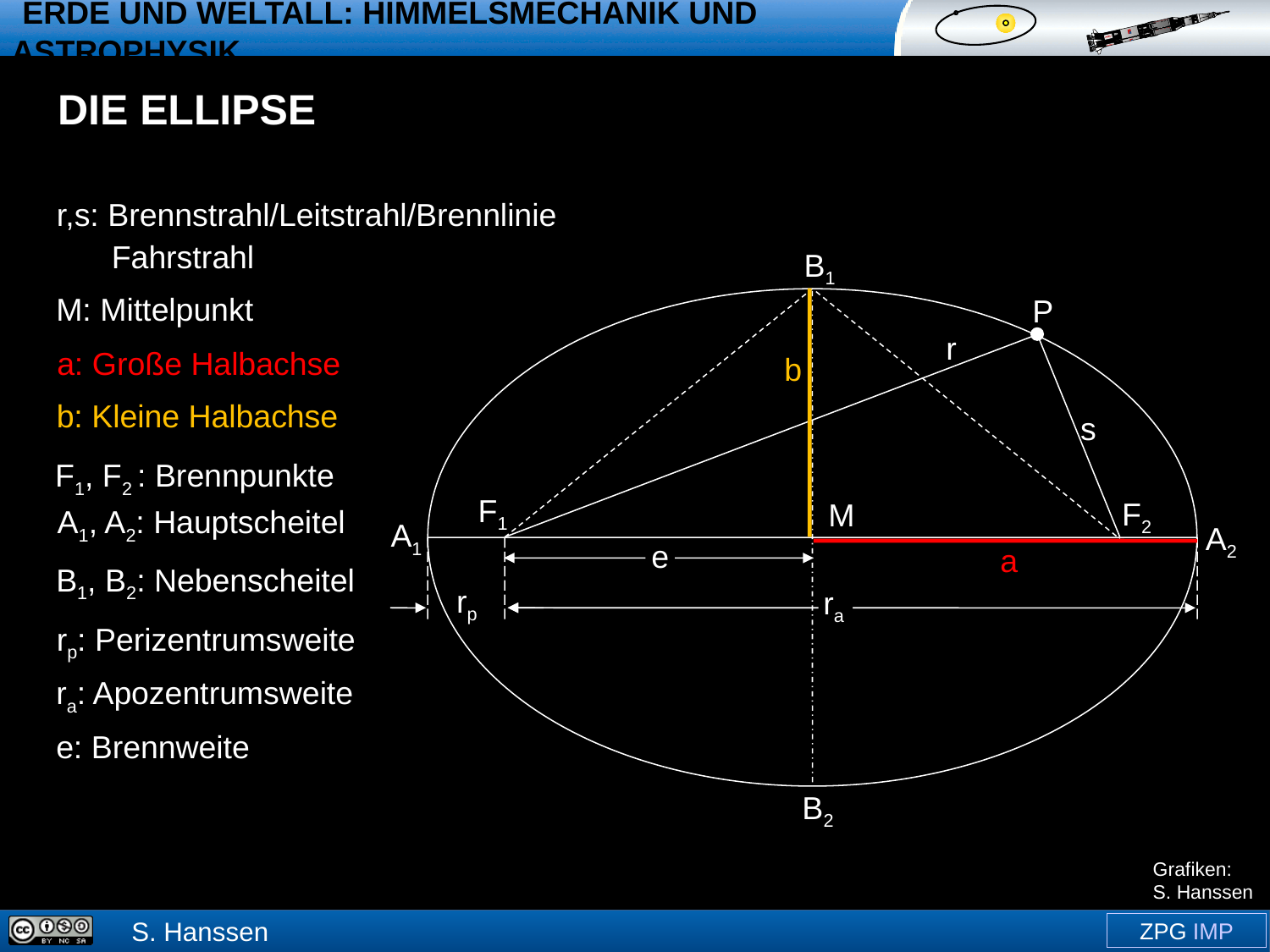

2. Kepler-Gesetz
Die Ellipse
r,s: Brennstrahl/Leitstrahl/Brennlinie
Fahrstrahl
B1
M: Mittelpunkt
P

r

a: Große Halbachse
b
b: Kleine Halbachse
s
F1, F2 : Brennpunkte
F1
F2
M
A1, A2: Hauptscheitel
A1
A2
e
a

B1, B2: Nebenscheitel

rp
ra

rp: Perizentrumsweite
ra: Apozentrumsweite
e: Brennweite
B2
Grafiken:
S. Hanssen